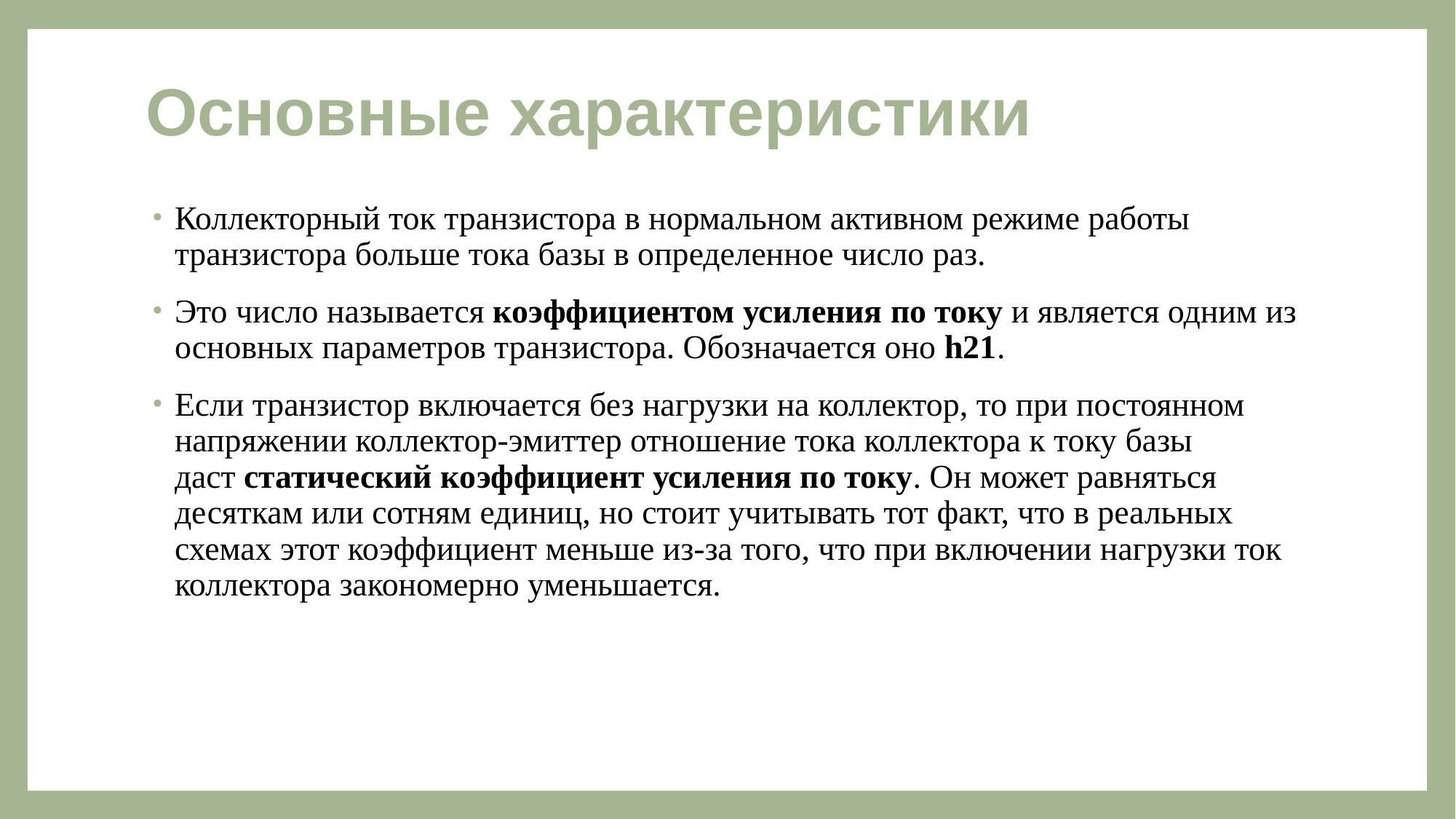

# Основные характеристики
Коллекторный ток транзистора в нормальном активном режиме работы транзистора больше тока базы в определенное число раз.
Это число называется коэффициентом усиления по току и является одним из основных параметров транзистора. Обозначается оно h21.
Если транзистор включается без нагрузки на коллектор, то при постоянном напряжении коллектор-эмиттер отношение тока коллектора к току базы даст статический коэффициент усиления по току. Он может равняться десяткам или сотням единиц, но стоит учитывать тот факт, что в реальных схемах этот коэффициент меньше из-за того, что при включении нагрузки ток коллектора закономерно уменьшается.